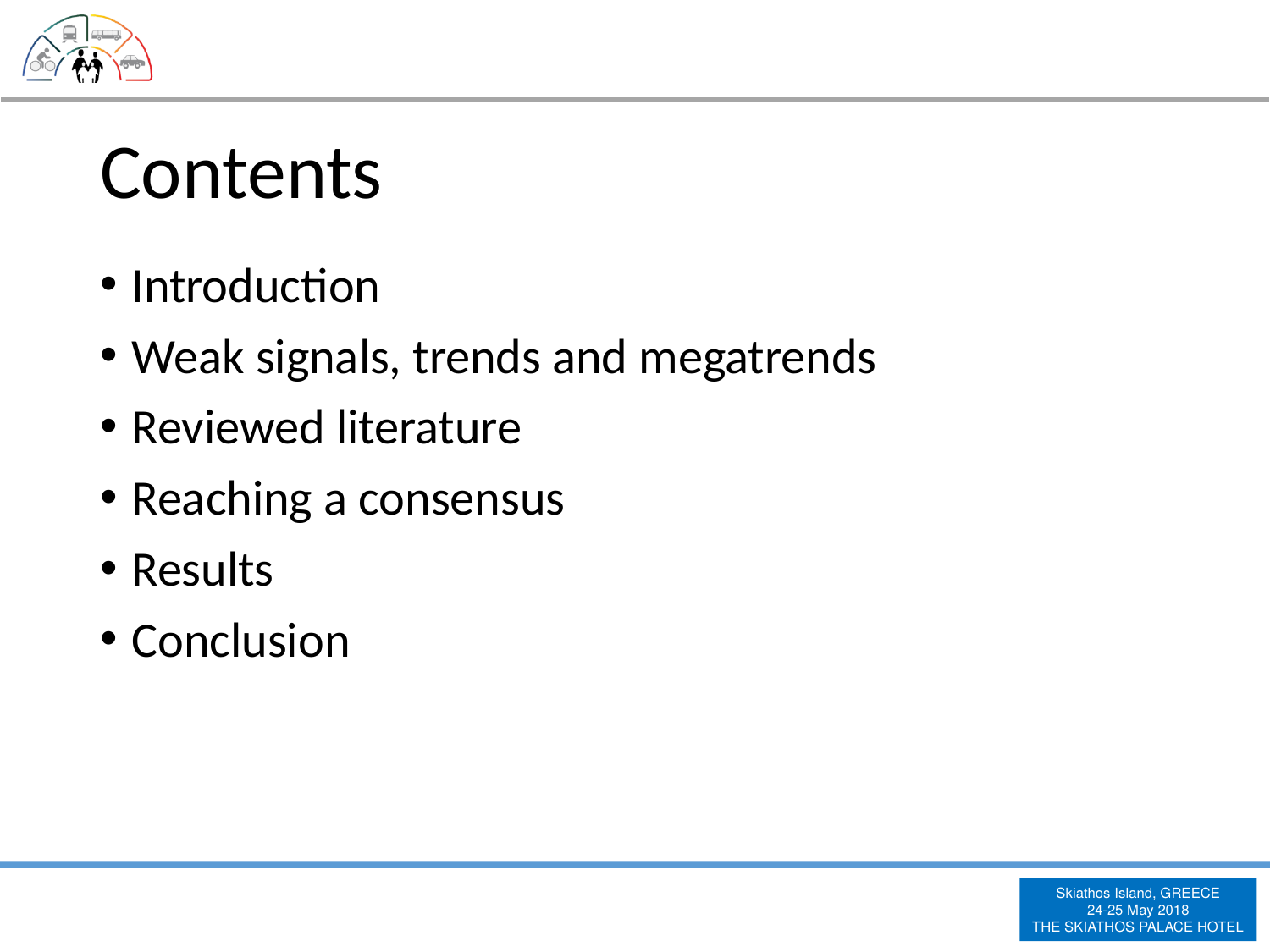

# Contents
Introduction
Weak signals, trends and megatrends
Reviewed literature
Reaching a consensus
Results
Conclusion